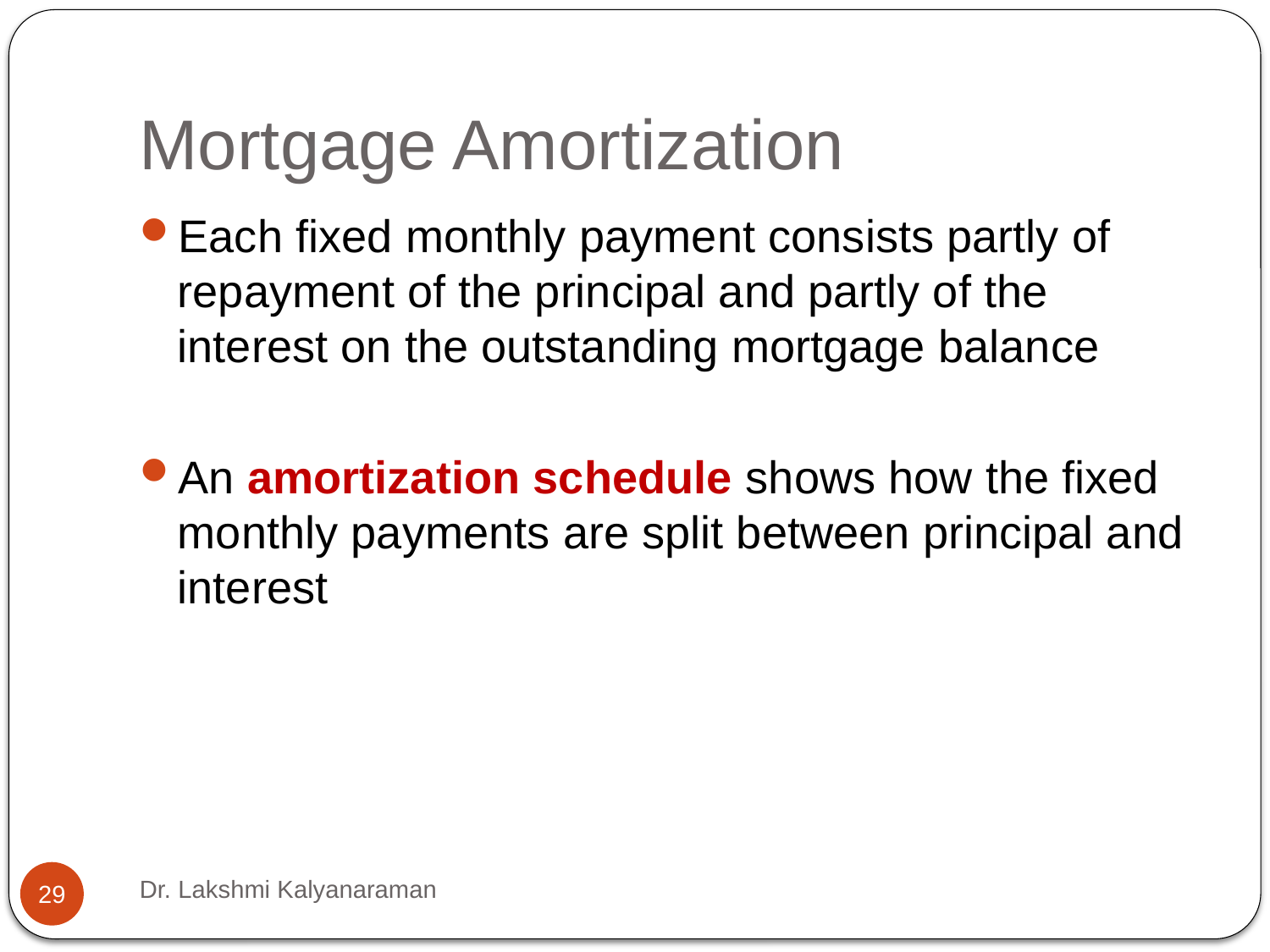

# Mortgage Amortization
Each fixed monthly payment consists partly of repayment of the principal and partly of the interest on the outstanding mortgage balance

An amortization schedule shows how the fixed monthly payments are split between principal and interest

Dr. Lakshmi Kalyanaraman
29